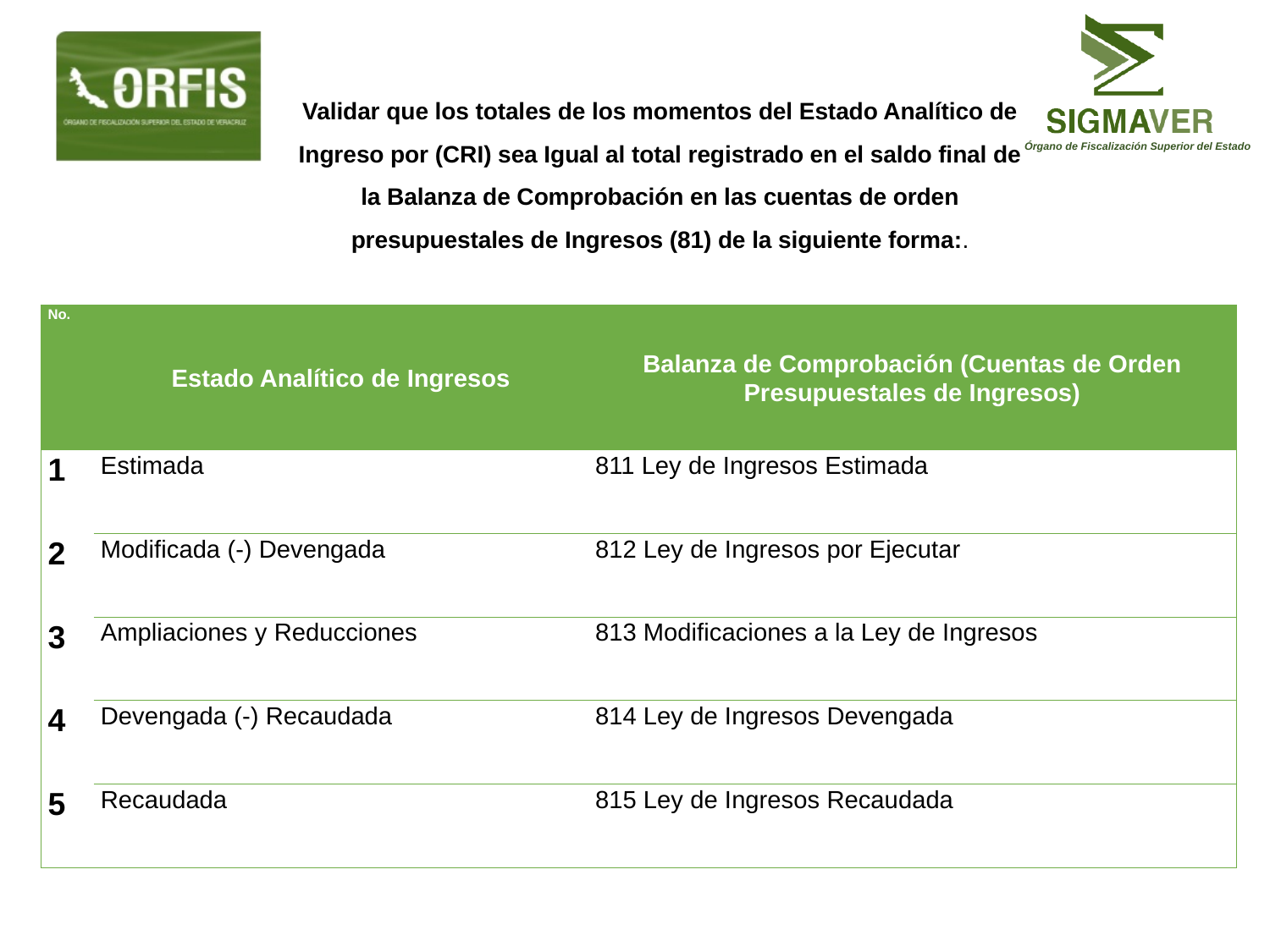

# Validar que los totales de los momentos del Estado Analítico de Ingreso por (CRI) sea Igual al total registrado en el saldo final de la Balanza de Comprobación en las cuentas de orden presupuestales de Ingresos (81) de la siguiente forma:.
| No. | Estado Analítico de Ingresos | Balanza de Comprobación (Cuentas de Orden Presupuestales de Ingresos) |
| --- | --- | --- |
| 1 | Estimada | 811 Ley de Ingresos Estimada |
| 2 | Modificada (-) Devengada | 812 Ley de Ingresos por Ejecutar |
| 3 | Ampliaciones y Reducciones | 813 Modificaciones a la Ley de Ingresos |
| 4 | Devengada (-) Recaudada | 814 Ley de Ingresos Devengada |
| 5 | Recaudada | 815 Ley de Ingresos Recaudada |